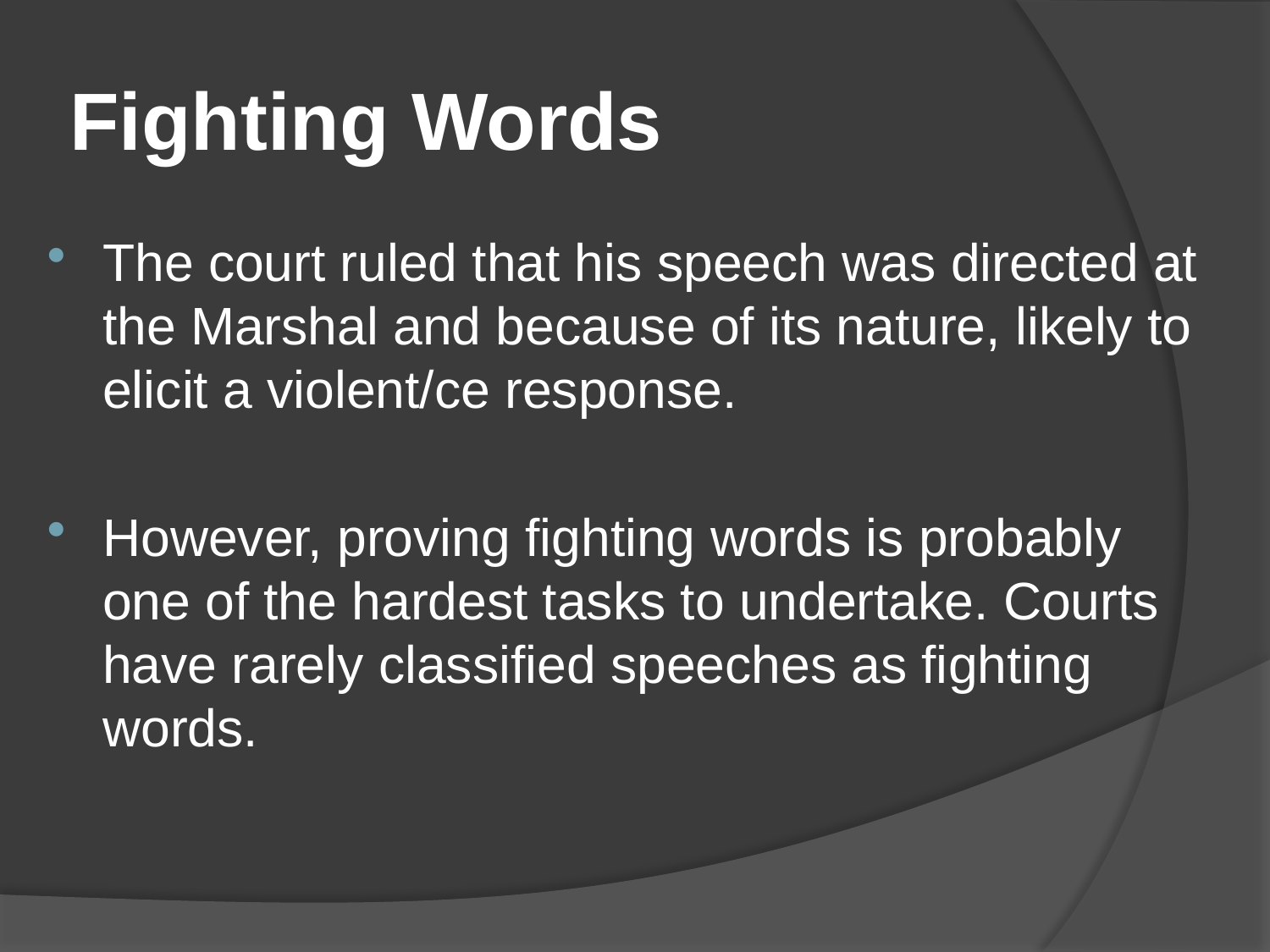

# Fighting Words
The court ruled that his speech was directed at the Marshal and because of its nature, likely to elicit a violent/ce response.

However, proving fighting words is probably one of the hardest tasks to undertake. Courts have rarely classified speeches as fighting words.